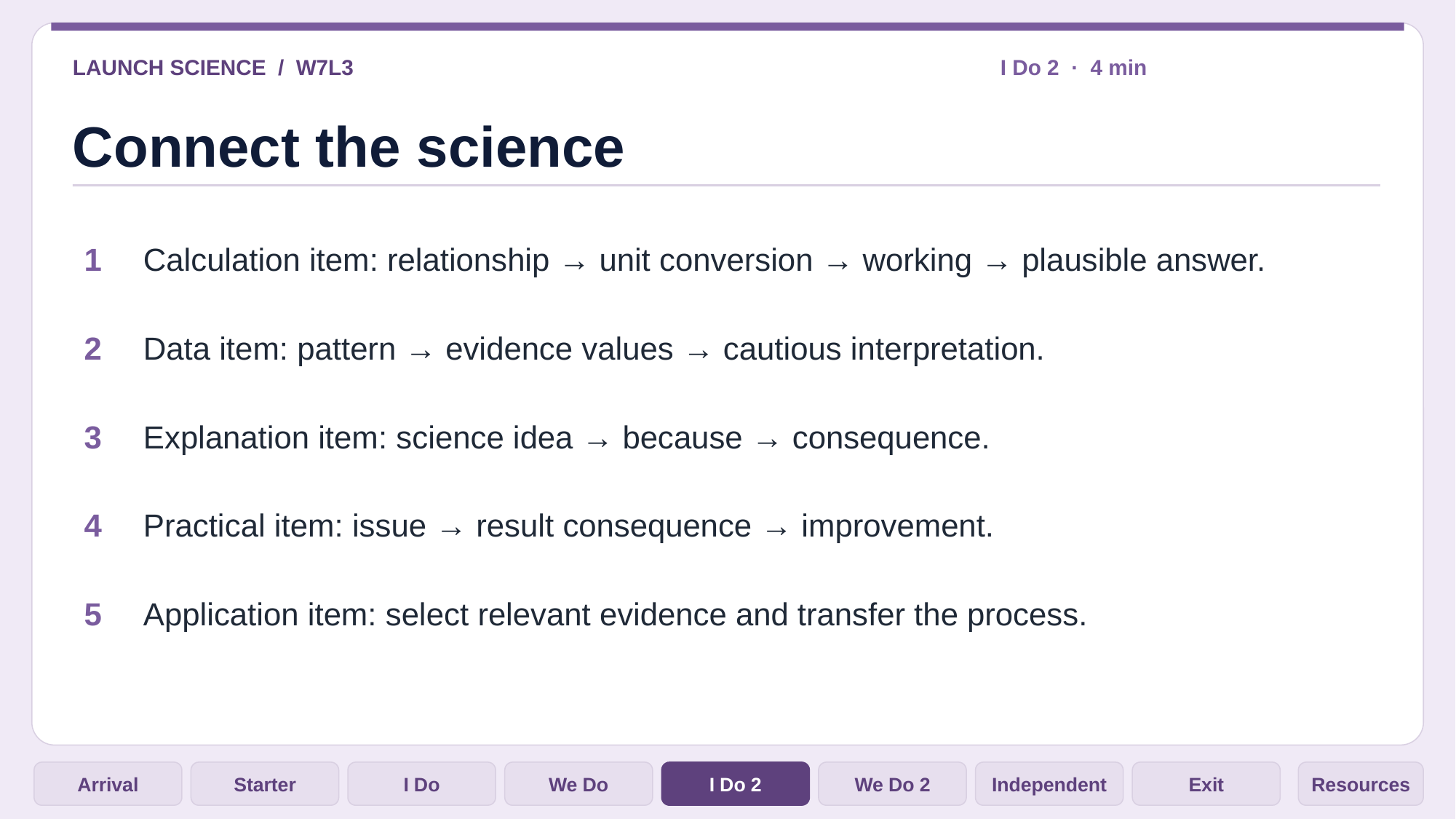

LAUNCH SCIENCE  /  W7L3
I Do 2  ·  4 min
Connect the science

1
Calculation item: relationship → unit conversion → working → plausible answer.
2
Data item: pattern → evidence values → cautious interpretation.
3
Explanation item: science idea → because → consequence.
4
Practical item: issue → result consequence → improvement.
5
Application item: select relevant evidence and transfer the process.
Arrival
Starter
I Do
We Do
I Do 2
We Do 2
Independent
Exit
Resources